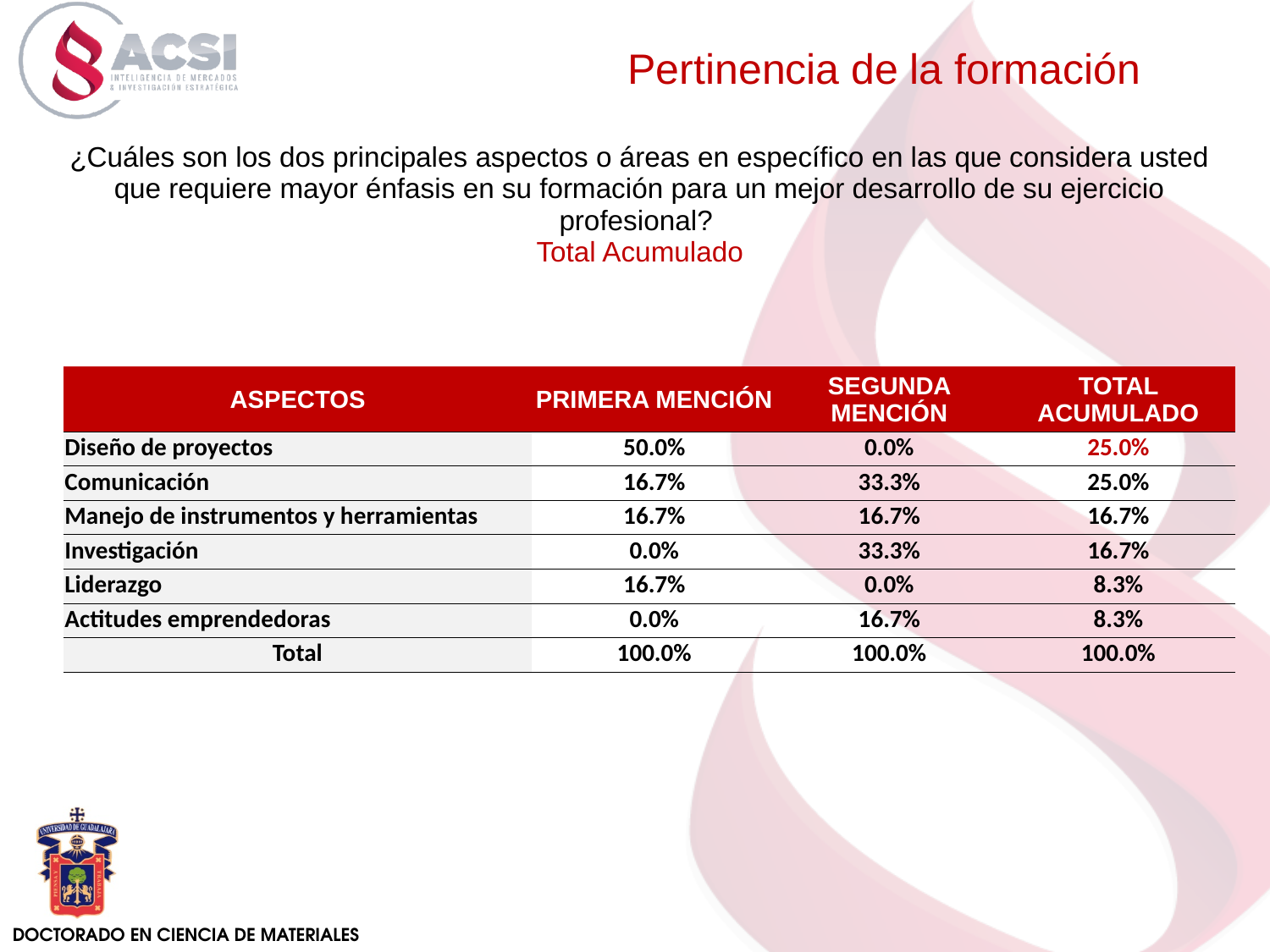

Pertinencia de la formación
¿Cuáles son los dos principales aspectos o áreas en específico en las que considera usted que requiere mayor énfasis en su formación para un mejor desarrollo de su ejercicio profesional?
Total Acumulado
| ASPECTOS | PRIMERA MENCIÓN | SEGUNDA MENCIÓN | TOTAL ACUMULADO |
| --- | --- | --- | --- |
| Diseño de proyectos | 50.0% | 0.0% | 25.0% |
| Comunicación | 16.7% | 33.3% | 25.0% |
| Manejo de instrumentos y herramientas | 16.7% | 16.7% | 16.7% |
| Investigación | 0.0% | 33.3% | 16.7% |
| Liderazgo | 16.7% | 0.0% | 8.3% |
| Actitudes emprendedoras | 0.0% | 16.7% | 8.3% |
| Total | 100.0% | 100.0% | 100.0% |